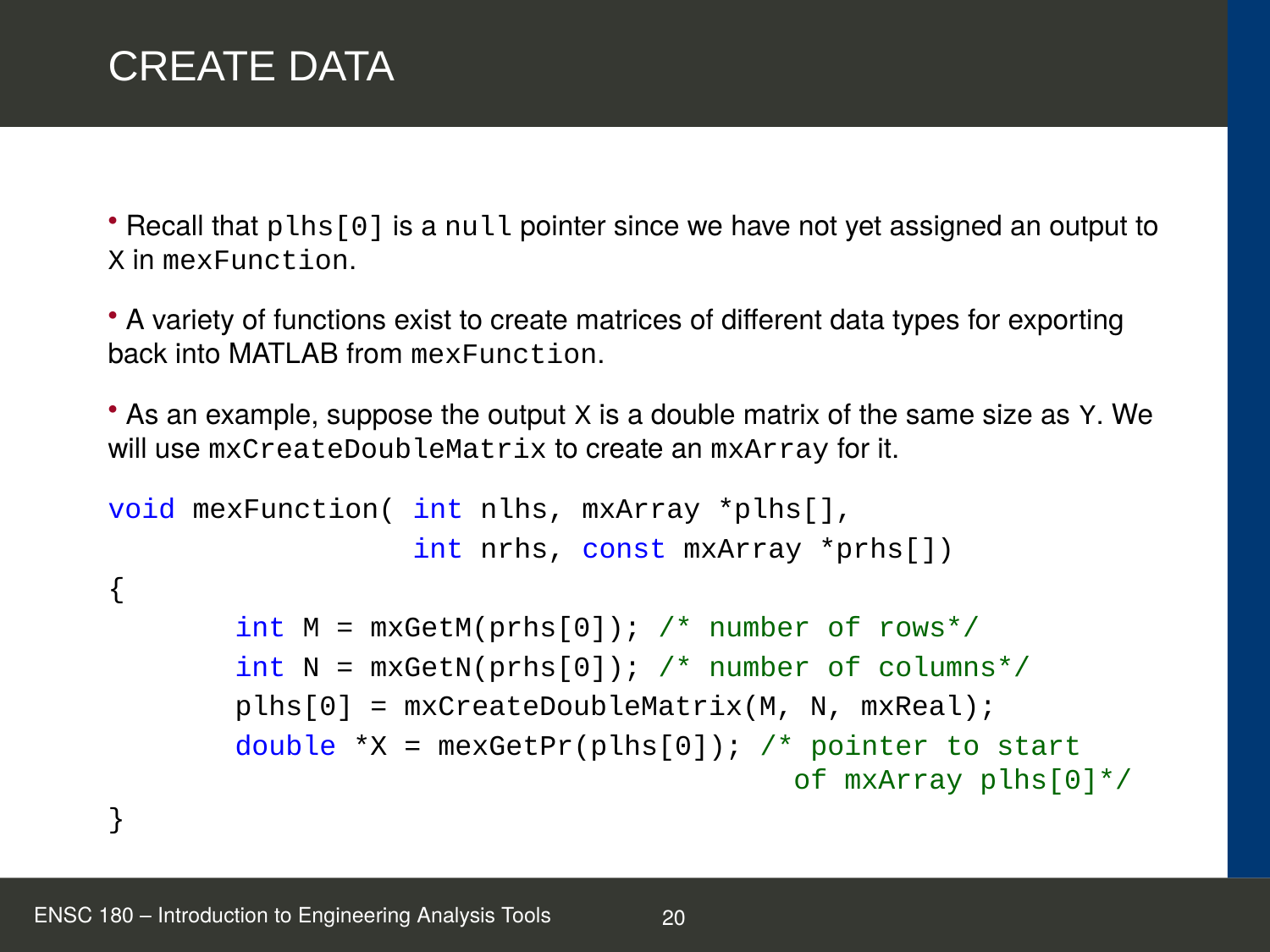

# CREATE DATA
 Recall that plhs[0] is a null pointer since we have not yet assigned an output to X in mexFunction.
 A variety of functions exist to create matrices of different data types for exporting back into MATLAB from mexFunction.
 As an example, suppose the output X is a double matrix of the same size as Y. We will use mxCreateDoubleMatrix to create an mxArray for it.
void mexFunction( int nlhs, mxArray *plhs[],
		   int nrhs, const mxArray *prhs[])
{
	int M = mxGetM(prhs[0]); /* number of rows*/
	int N = mxGetN(prhs[0]); /* number of columns*/
	plhs[0] = mxCreateDoubleMatrix(M, N, mxReal);
	double *X = mexGetPr(plhs[0]); /* pointer to start
					   of mxArray plhs[0]*/
}

ENSC 180 – Introduction to Engineering Analysis Tools